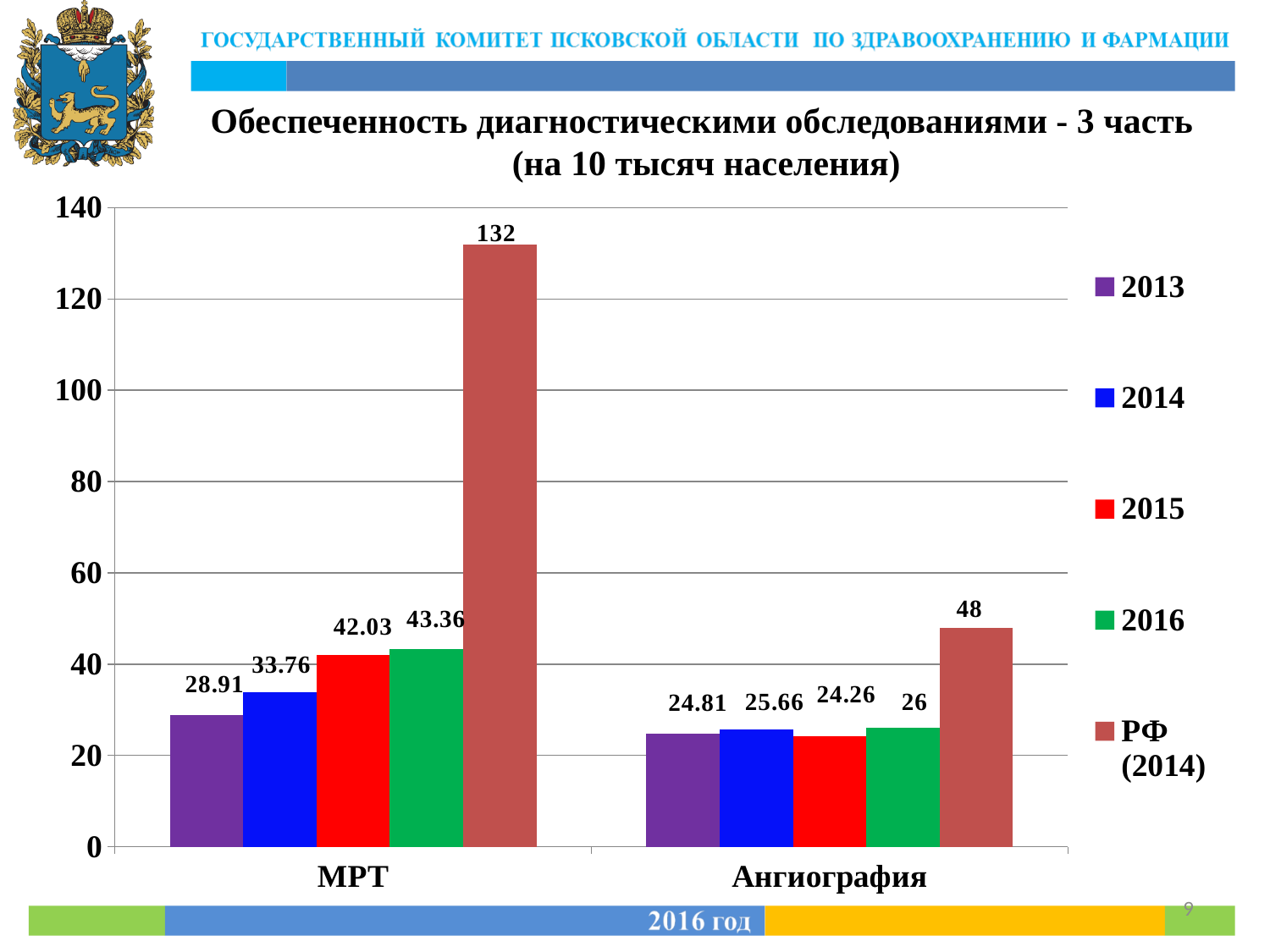

Обеспеченность диагностическими обследованиями - 3 часть
(на 10 тысяч населения)

### Chart

| Category | 2013 | 2014 | 2015 | 2016 | РФ (2014) |
|---|---|---|---|---|---|
| МРТ | 28.91 | 33.76000000000001 | 42.03 | 43.36 | 132.0 |
| Ангиография | 24.81000000000001 | 25.66 | 24.25999999999999 | 26.0 | 48.0 |
9